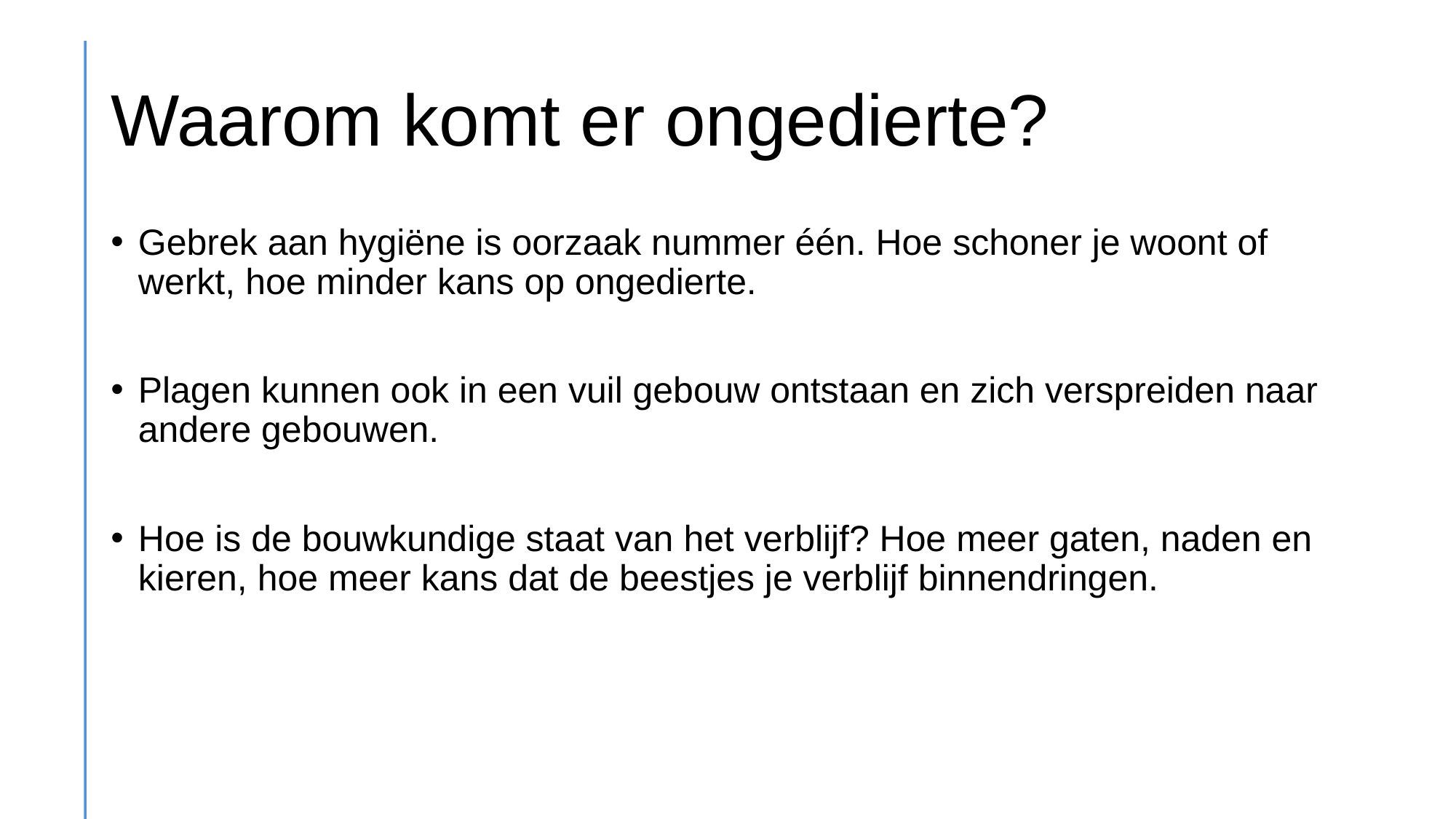

# Waarom komt er ongedierte?
Gebrek aan hygiëne is oorzaak nummer één. Hoe schoner je woont of werkt, hoe minder kans op ongedierte.

Plagen kunnen ook in een vuil gebouw ontstaan en zich verspreiden naar andere gebouwen.

Hoe is de bouwkundige staat van het verblijf? Hoe meer gaten, naden en kieren, hoe meer kans dat de beestjes je verblijf binnendringen.